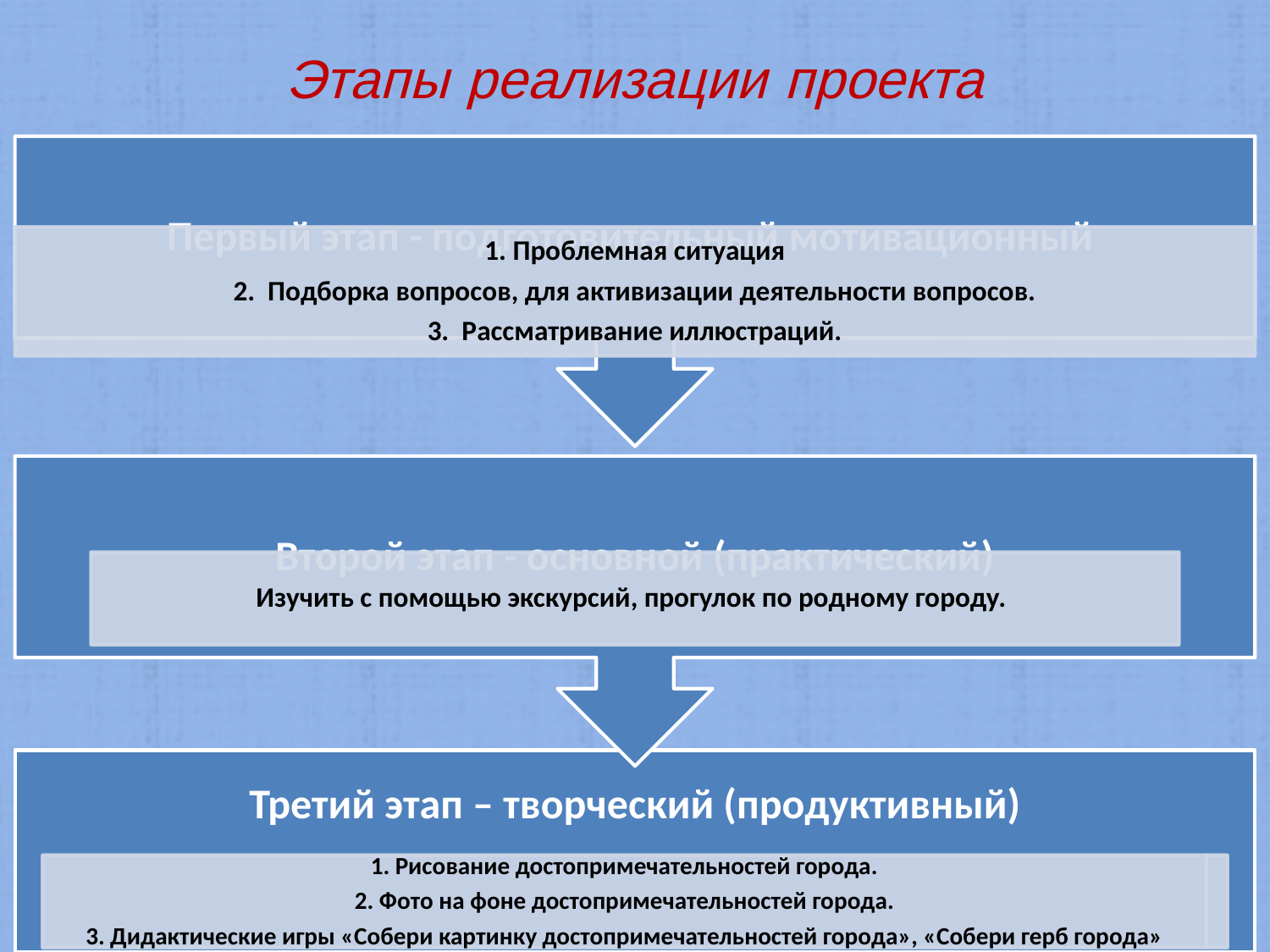

# Этапы реализации проекта
Третий этап – творческий (продуктивный)
1. Рисование достопримечательностей города.
2. Фото на фоне достопримечательностей города.
3. Дидактические игры «Собери картинку достопримечательностей города», «Собери герб города»

Второй этап - основной (практический)
Изучить с помощью экскурсий, прогулок по родному городу.
Первый этап - подготовительный мотивационный
1. Проблемная ситуация
2.  Подборка вопросов, для активизации деятельности вопросов.
3.  Рассматривание иллюстраций.